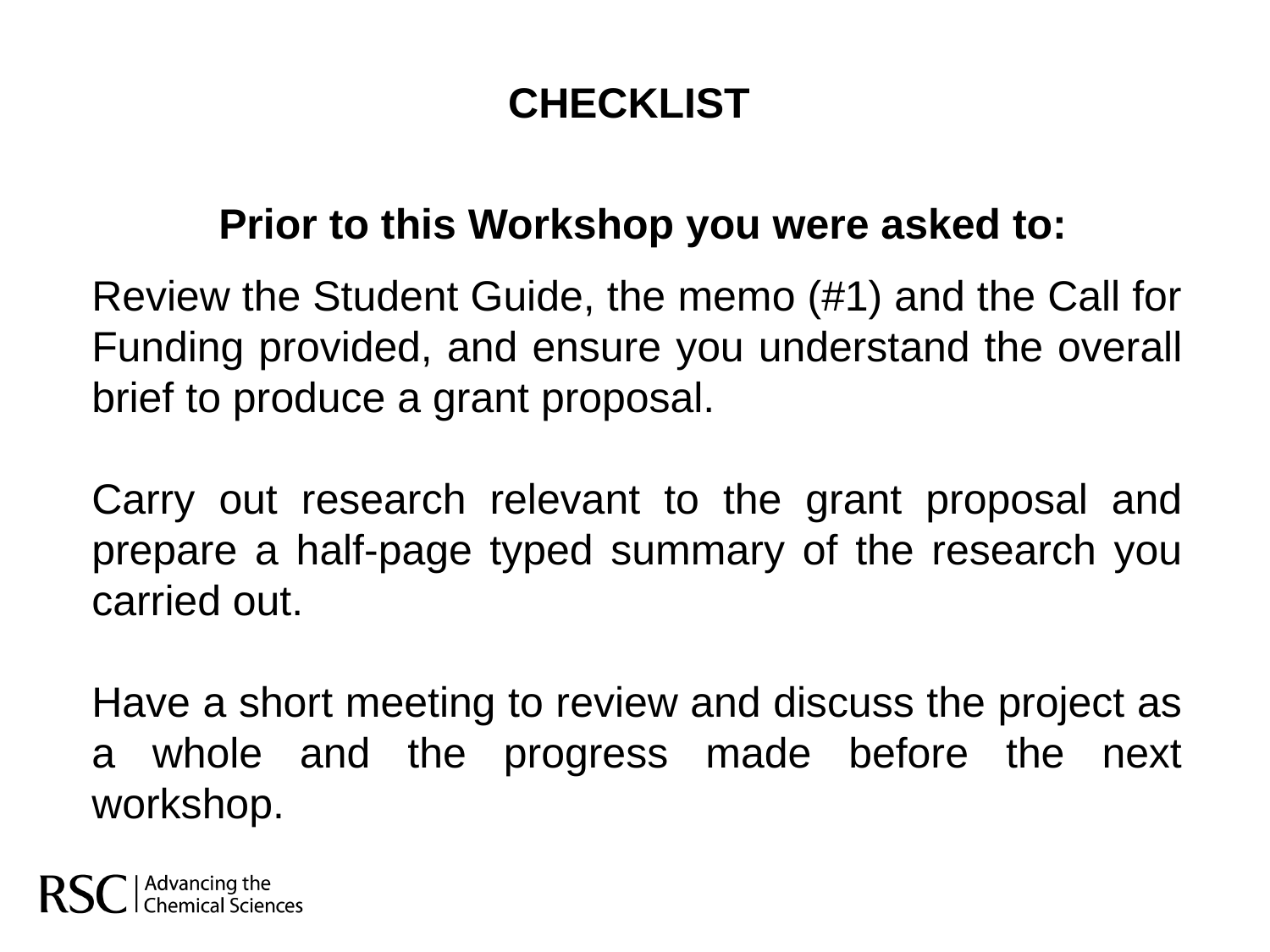

CHECKLIST
 Prior to this Workshop you were asked to:

Review the Student Guide, the memo (#1) and the Call for Funding provided, and ensure you understand the overall brief to produce a grant proposal.

Carry out research relevant to the grant proposal and prepare a half-page typed summary of the research you carried out.

Have a short meeting to review and discuss the project as a whole and the progress made before the next workshop.